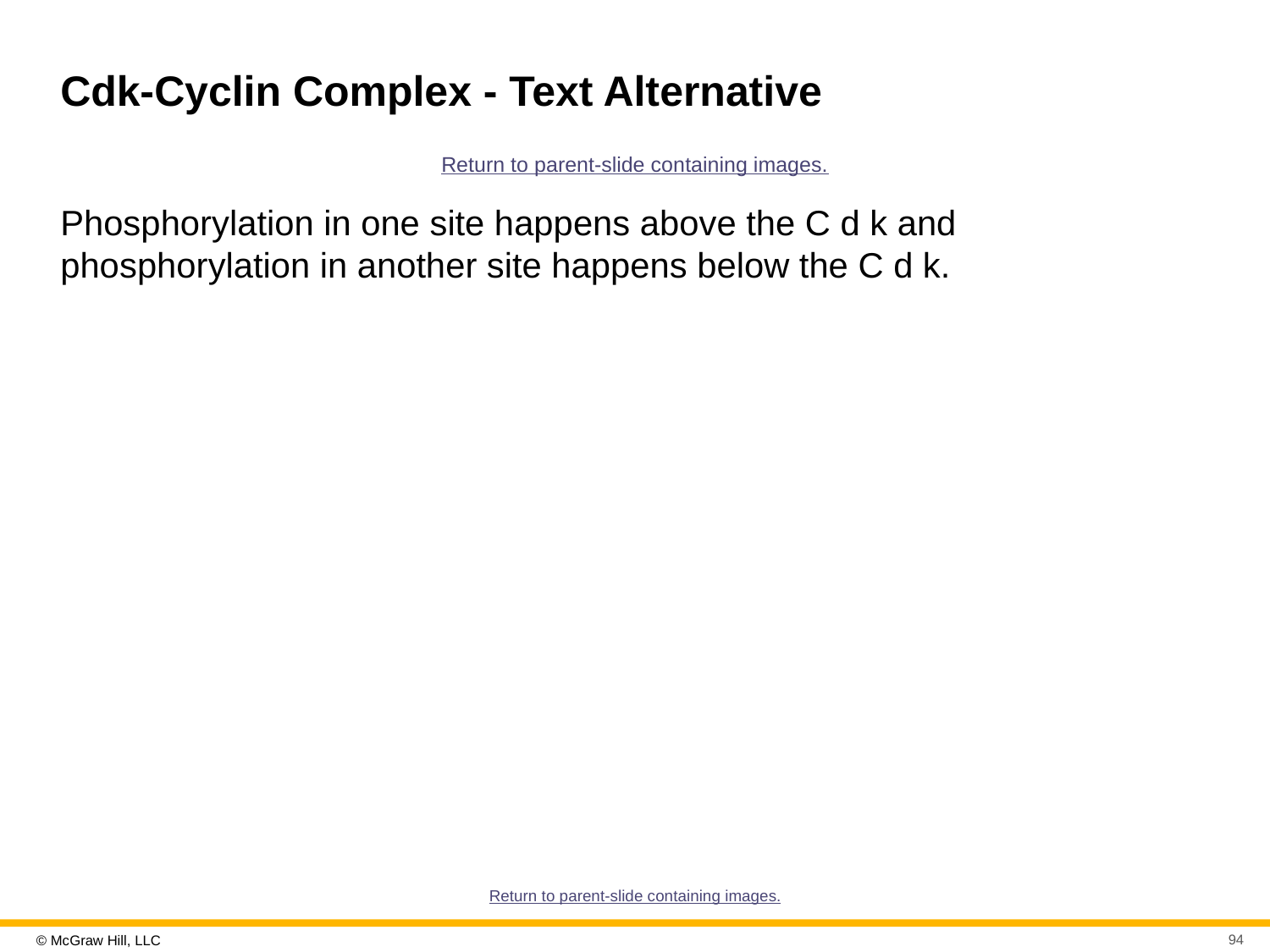

# Cdk-Cyclin Complex - Text Alternative
Return to parent-slide containing images.
Phosphorylation in one site happens above the C d k and phosphorylation in another site happens below the C d k.
Return to parent-slide containing images.
94